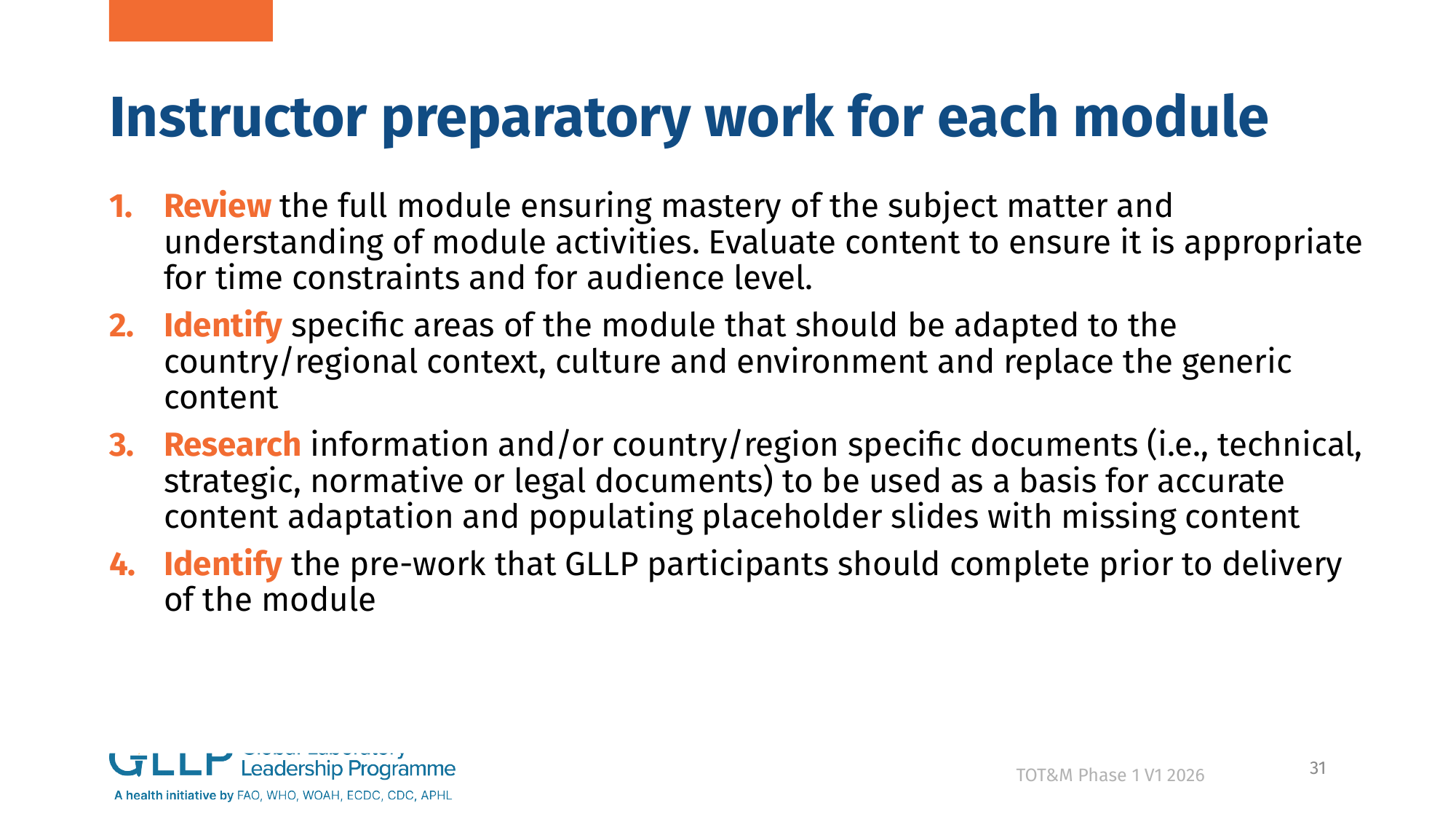

# Instructor preparatory work for each module
Review the full module ensuring mastery of the subject matter and understanding of module activities. Evaluate content to ensure it is appropriate for time constraints and for audience level.
Identify specific areas of the module that should be adapted to the country/regional context, culture and environment and replace the generic content
Research information and/or country/region specific documents (i.e., technical, strategic, normative or legal documents) to be used as a basis for accurate content adaptation and populating placeholder slides with missing content
Identify the pre-work that GLLP participants should complete prior to delivery of the module
TOT&M Phase 1 V1 2026
31
31